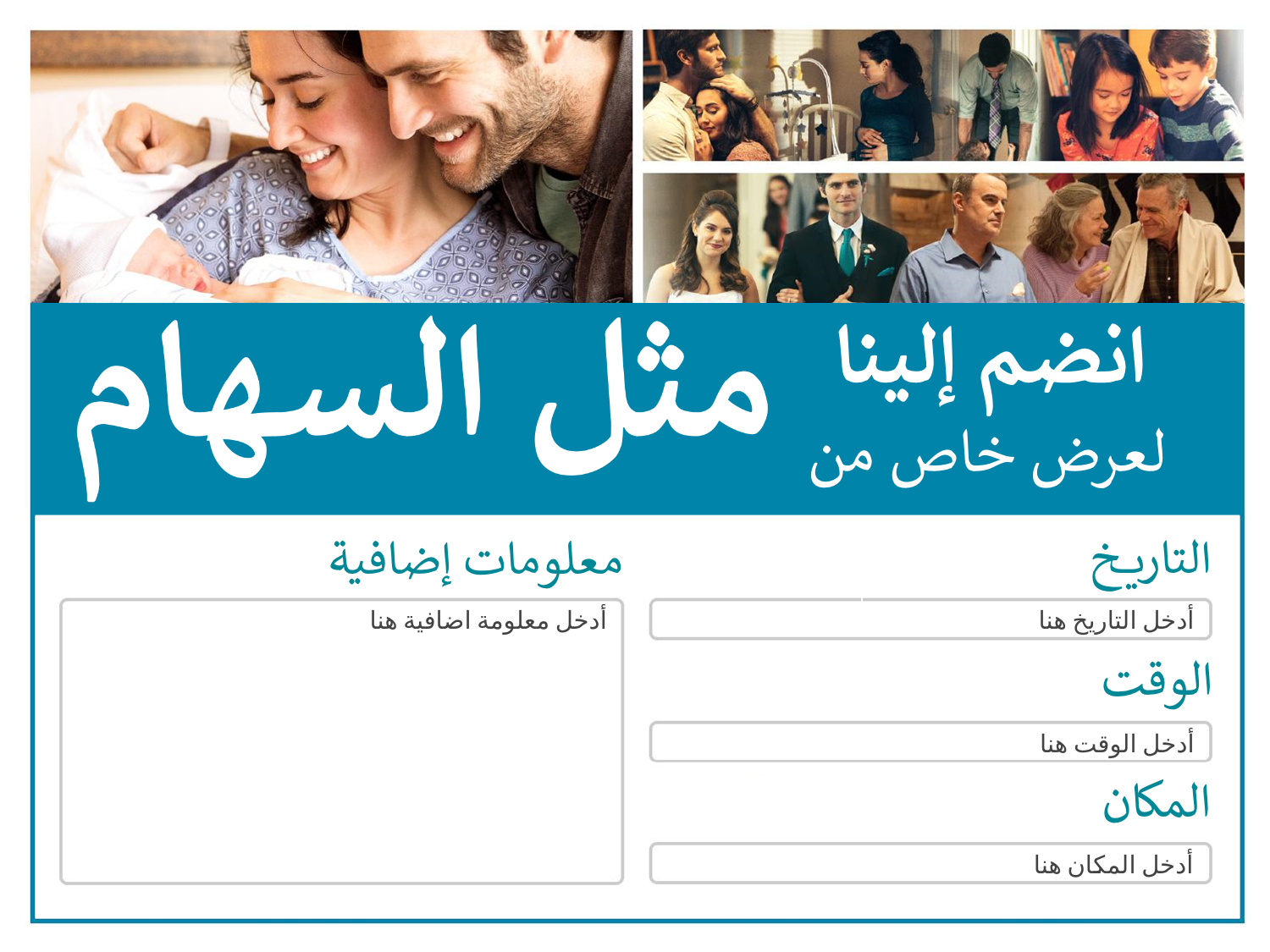

أدخل معلومة اضافية هنا
أدخل التاريخ هنا
أدخل الوقت هنا
أدخل المكان هنا